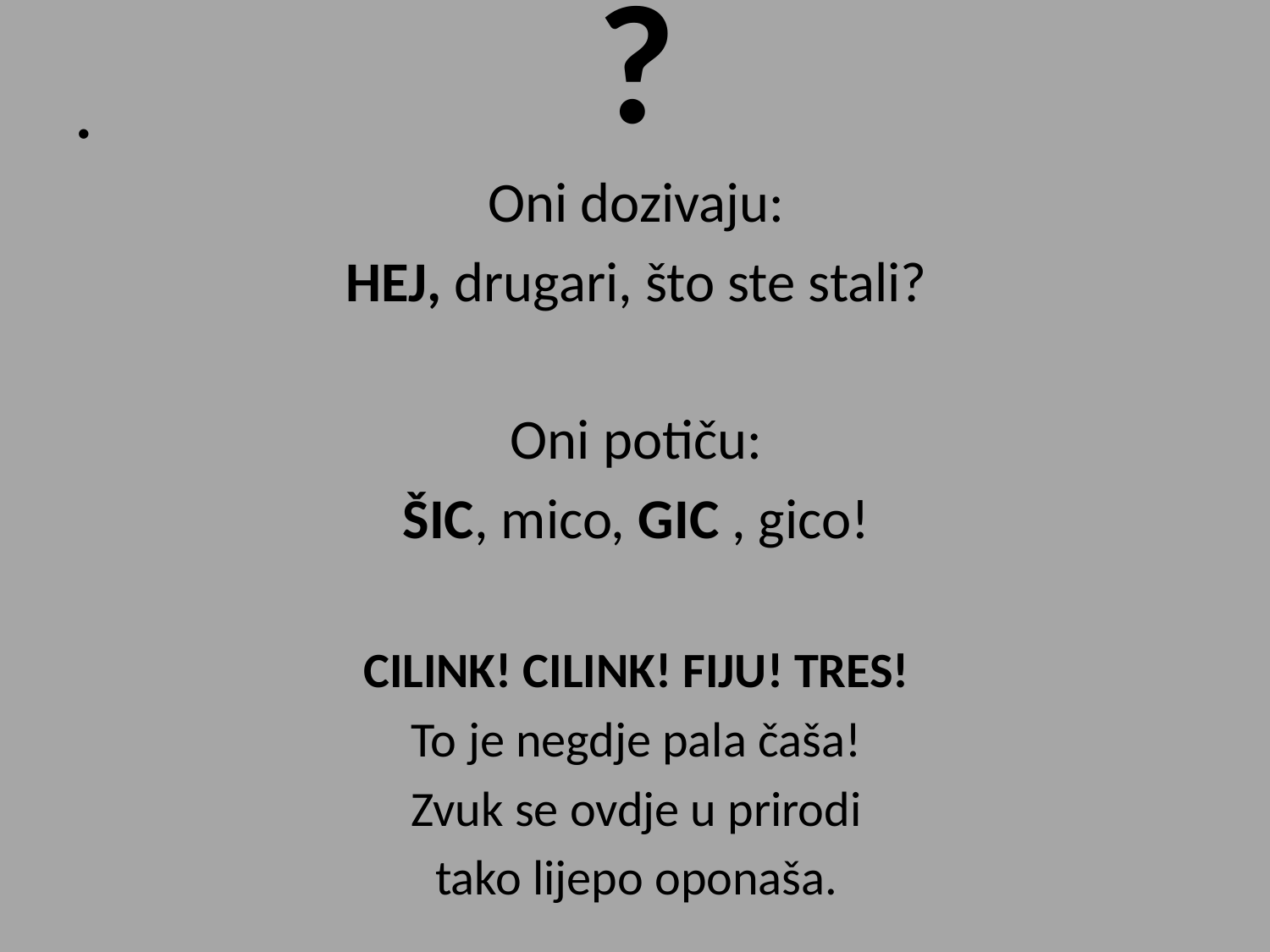

# ?

Oni dozivaju:
HEJ, drugari, što ste stali?

 Oni potiču:
ŠIC, mico, GIC , gico!

CILINK! CILINK! FIJU! TRES!
To je negdje pala čaša!
Zvuk se ovdje u prirodi
tako lijepo oponaša.